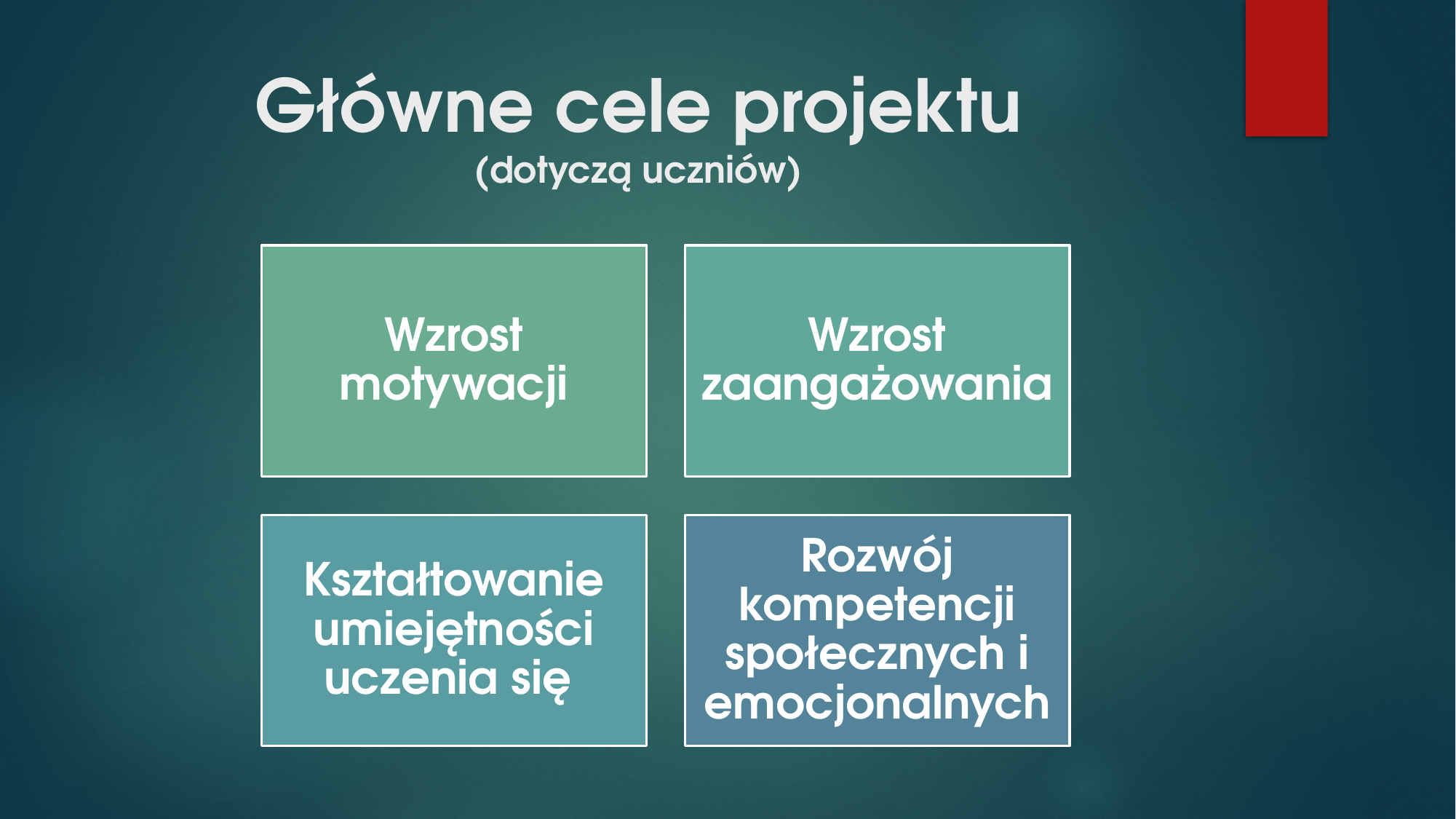

# Główne cele projektu (dotyczą uczniów)
Wzrost motywacji
Wzrost zaangażowania
Kształtowanie umiejętności uczenia się
Rozwój kompetencji społecznych i emocjonalnych